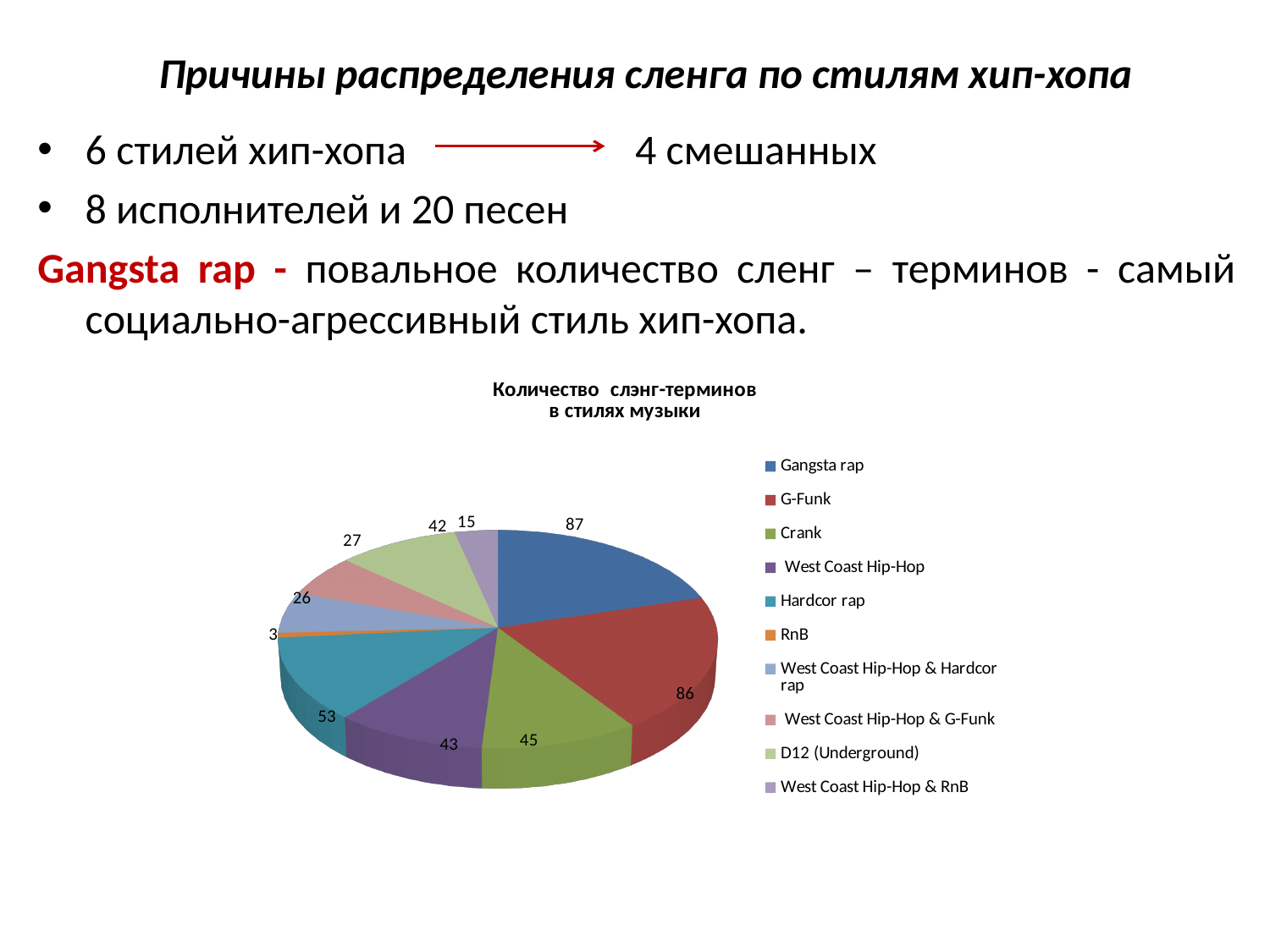

# Причины распределения сленга по стилям хип-хопа
6 стилей хип-хопа                        4 смешанных
8 исполнителей и 20 песен
Gangsta rap - повальное количество сленг – терминов - самый социально-агрессивный стиль хип-хопа.

[unsupported chart]